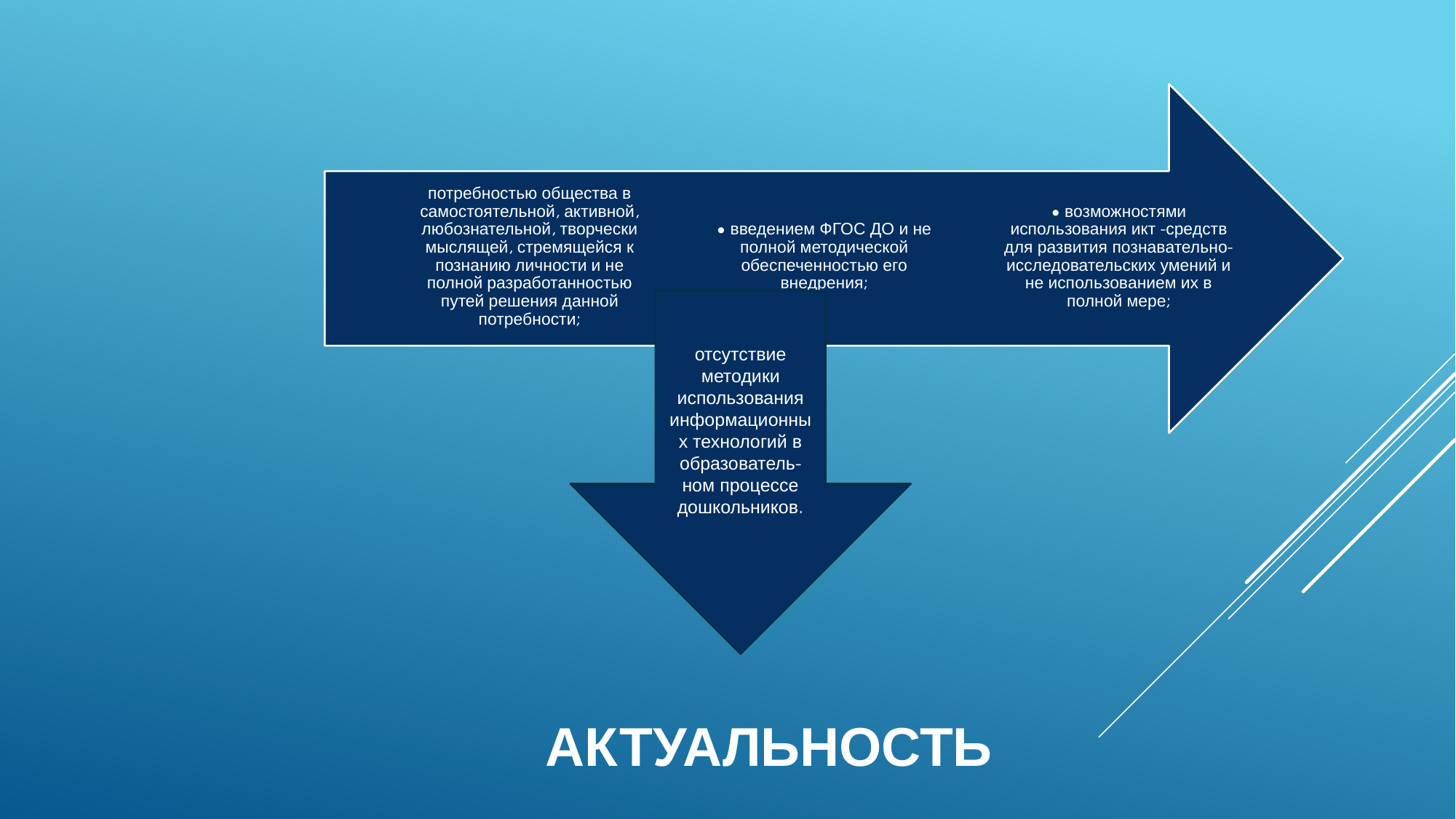

• возможностями использования икт -средств для развития познавательно-исследовательских умений и не использованием их в полной мере;
• введением ФГОС ДО и не полной методической обеспеченностью его внедрения;
потребностью общества в самостоятельной, активной, любознательной, творчески мыслящей, стремящейся к познанию личности и не полной разработанностью путей решения данной потребности;
отсутствие методики использования информационных технологий в образователь-ном процессе дошкольников.
# АКТУАЛЬНОСТЬ